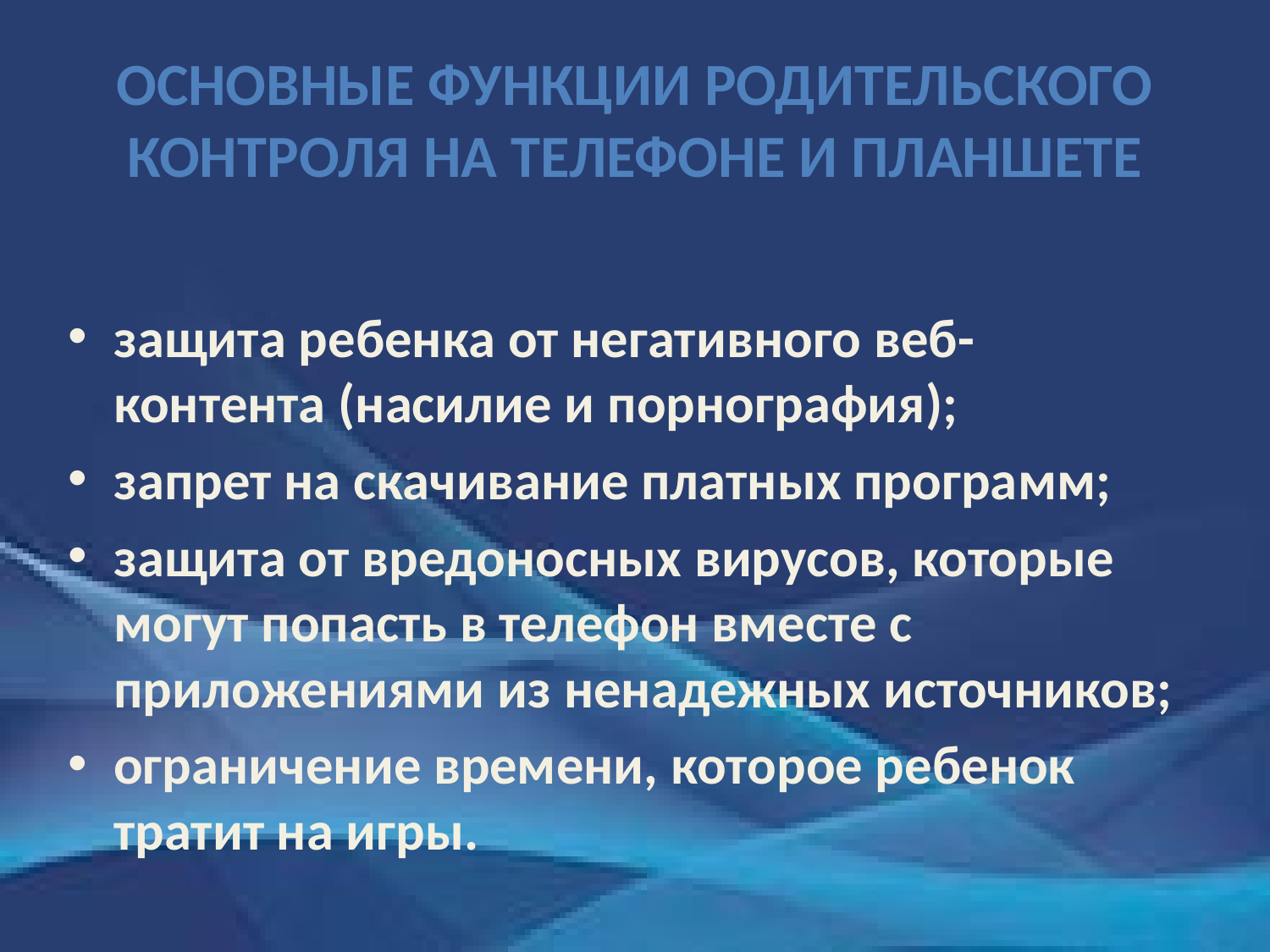

# Основные функции родительского контроля на телефоне и планшете
защита ребенка от негативного веб-контента (насилие и порнография);
запрет на скачивание платных программ;
защита от вредоносных вирусов, которые могут попасть в телефон вместе с приложениями из ненадежных источников;
ограничение времени, которое ребенок тратит на игры.